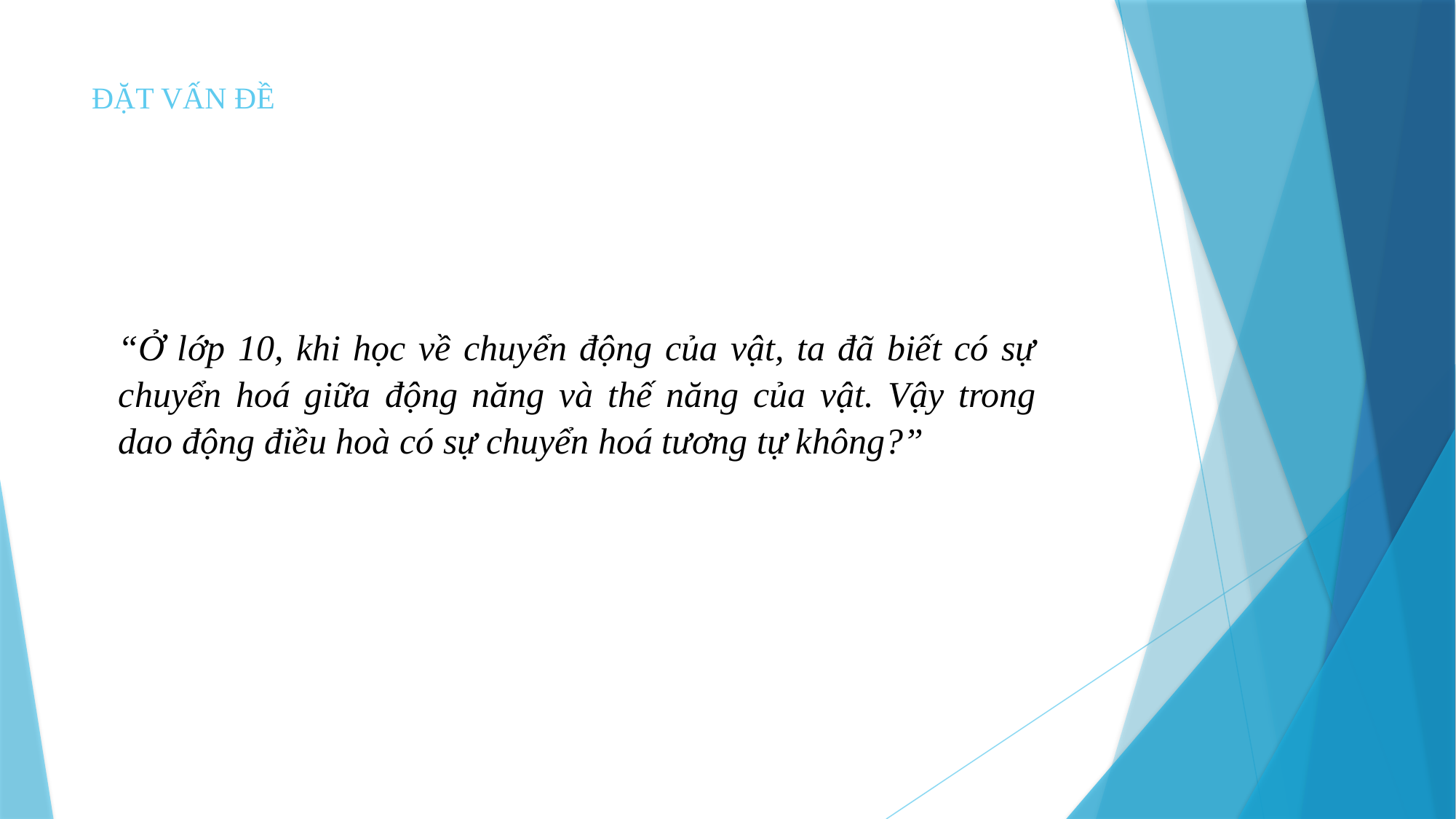

# ĐẶT VẤN ĐỀ

“Ở lớp 10, khi học về chuyển động của vật, ta đã biết có sự chuyển hoá giữa động năng và thế năng của vật. Vậy trong dao động điều hoà có sự chuyển hoá tương tự không?”